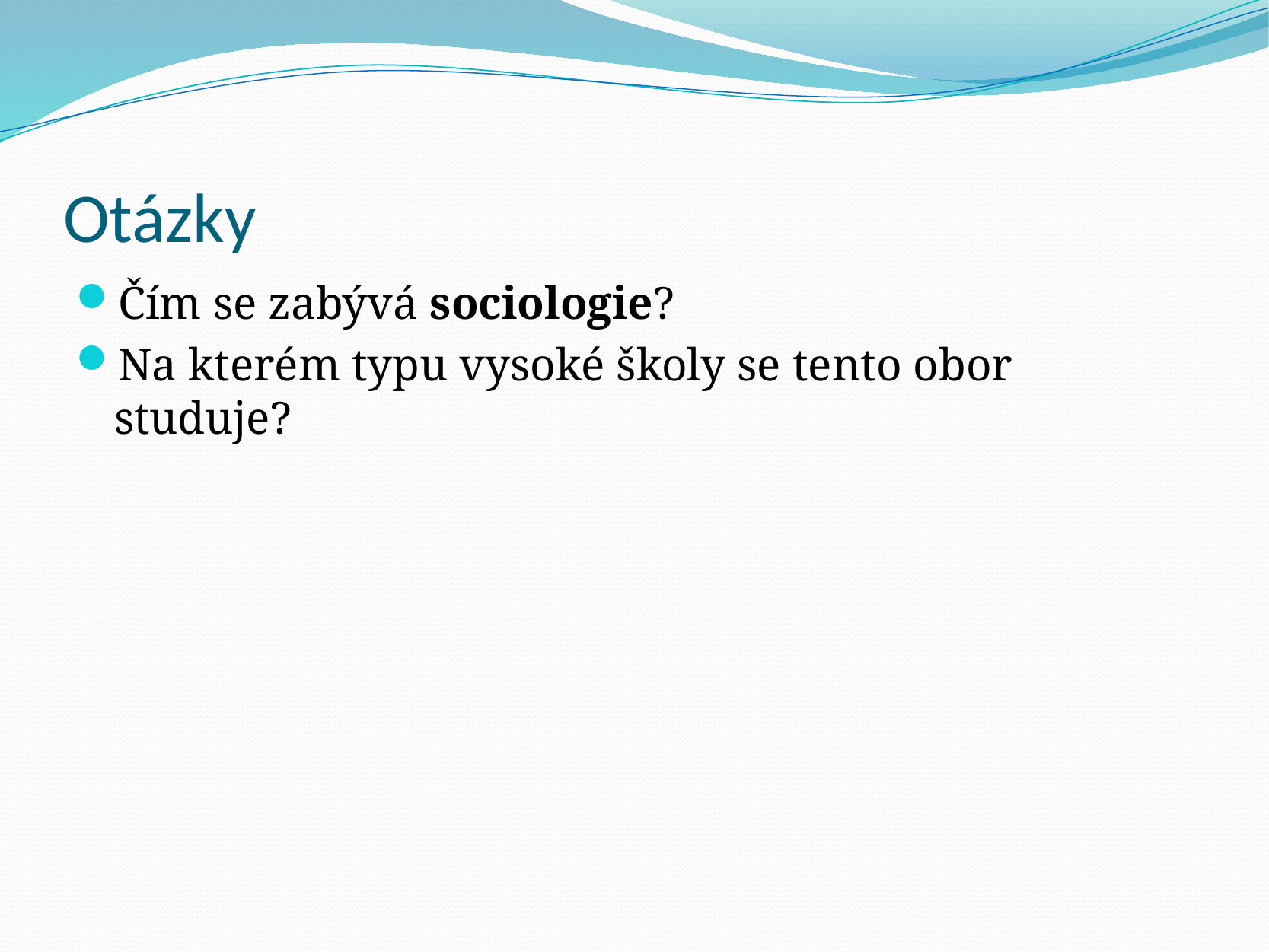

# Otázky
Čím se zabývá sociologie?
Na kterém typu vysoké školy se tento obor studuje?